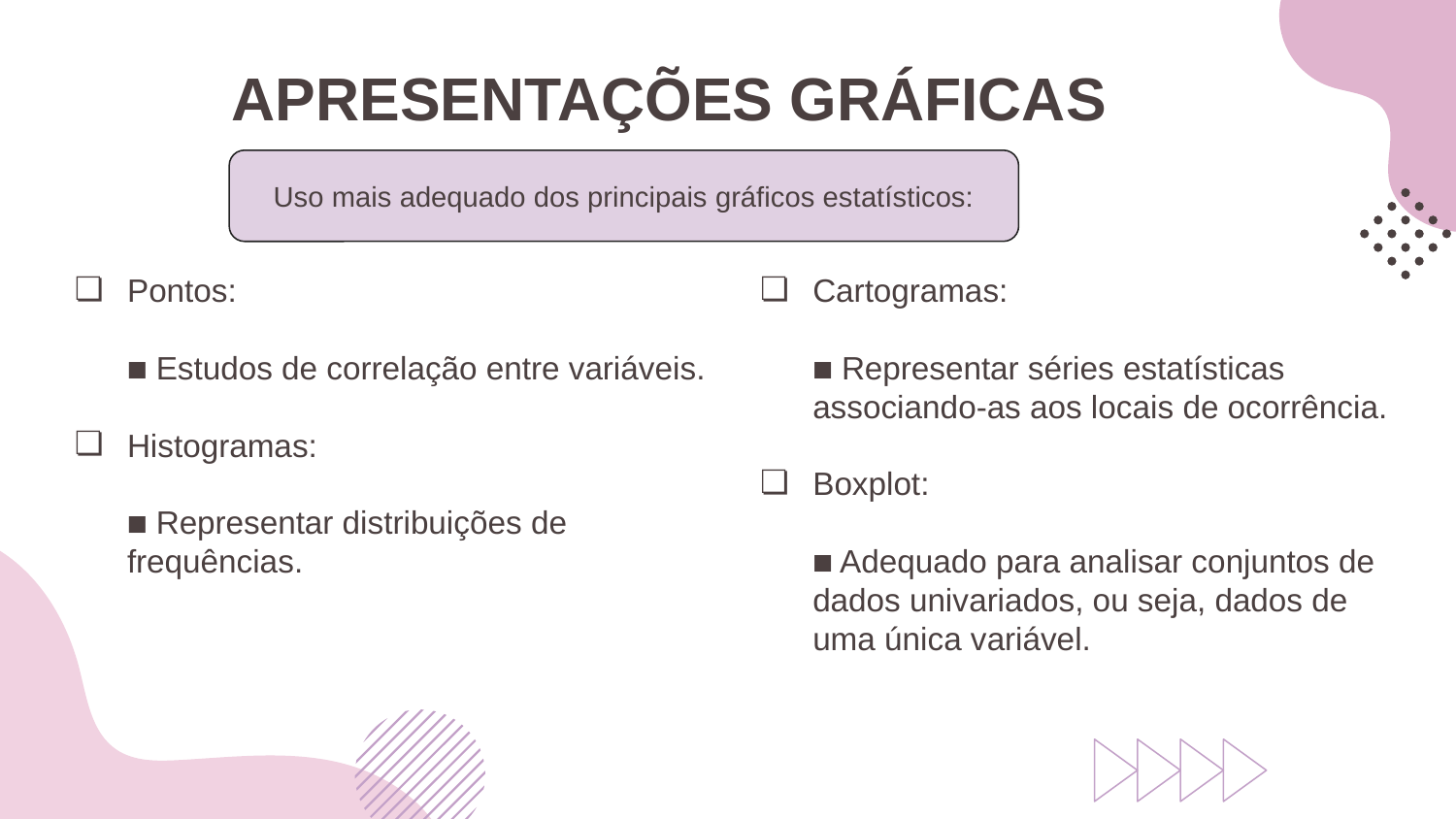

# APRESENTAÇÕES GRÁFICAS

Uso mais adequado dos principais gráficos estatísticos:
Pontos:
◼ Estudos de correlação entre variáveis.
Histogramas:
◼ Representar distribuições de frequências.

Cartogramas:
◼ Representar séries estatísticas associando-as aos locais de ocorrência.
Boxplot:
◼ Adequado para analisar conjuntos de dados univariados, ou seja, dados de uma única variável.